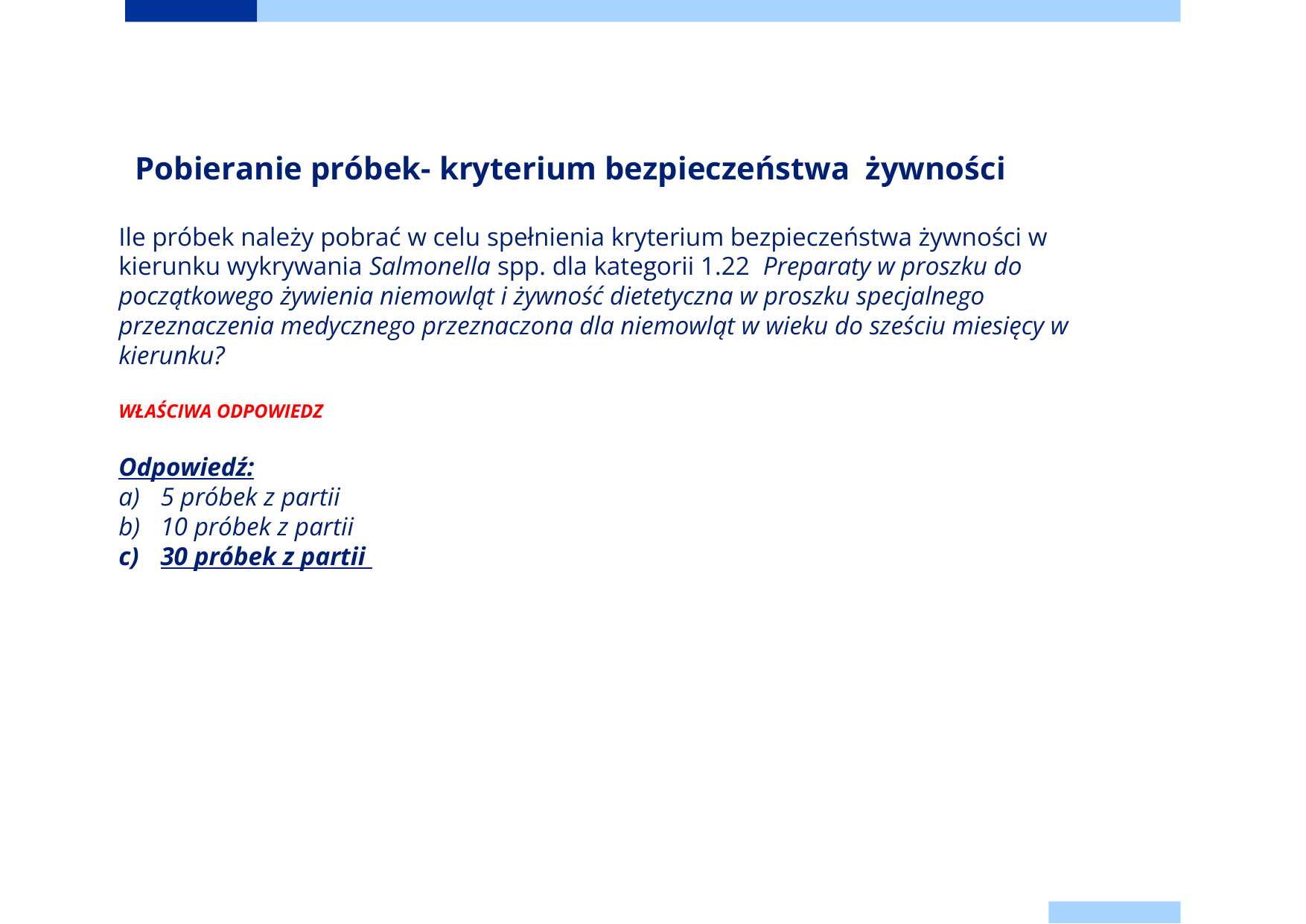

# Pobieranie próbek- kryterium bezpieczeństwa  żywności
Ile próbek należy pobrać w celu spełnienia kryterium bezpieczeństwa żywności w kierunku wykrywania Salmonella spp. dla kategorii 1.22  Preparaty w proszku do początkowego żywienia niemowląt i żywność dietetyczna w proszku specjalnego przeznaczenia medycznego przeznaczona dla niemowląt w wieku do sześciu miesięcy w kierunku?

WŁAŚCIWA ODPOWIEDZ

Odpowiedź:
5 próbek z partii
10 próbek z partii
30 próbek z partii